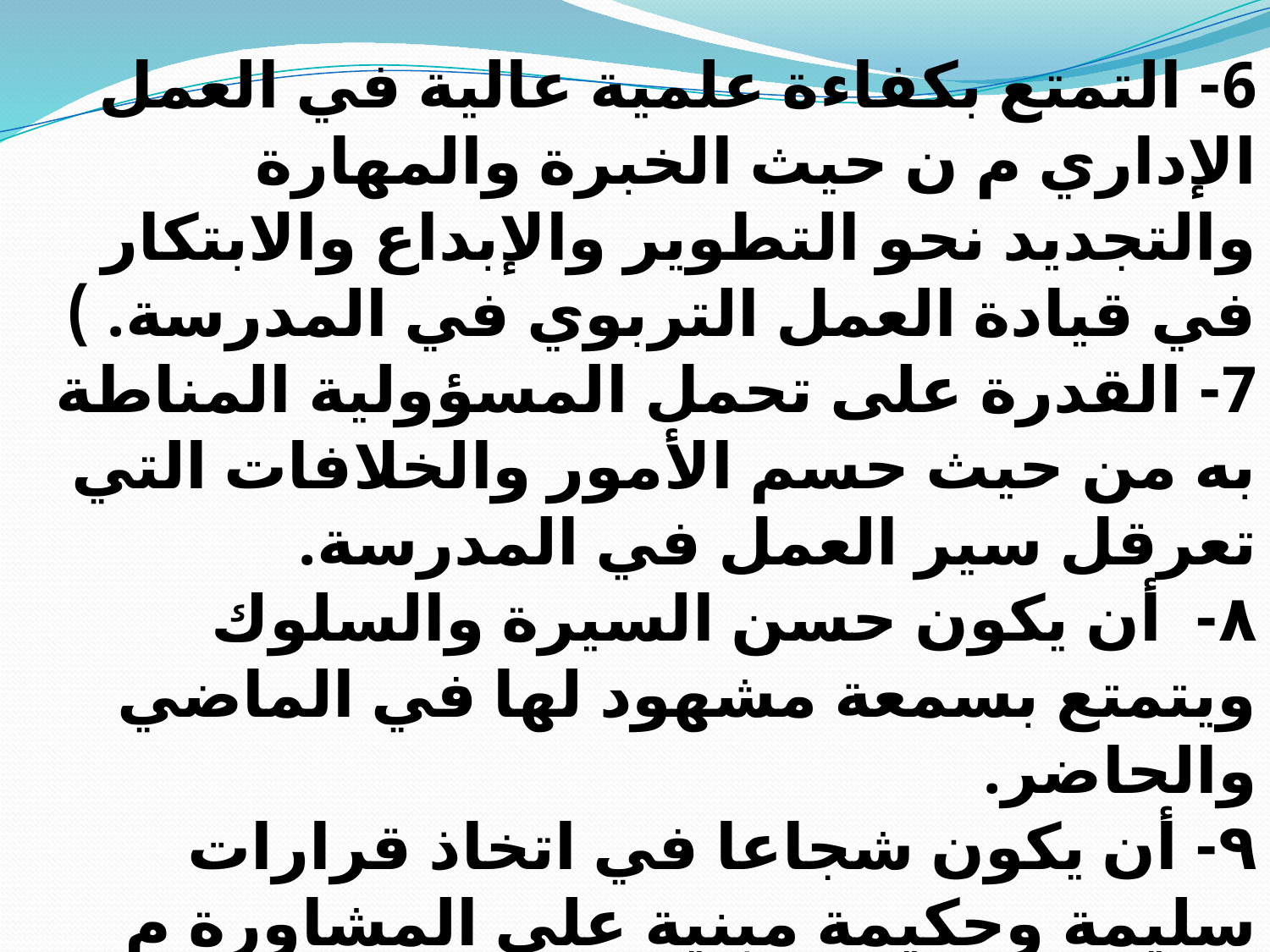

6- التمتع بكفاءة علمية عالية في العمل الإداري م ن حيث الخبرة والمهارة والتجديد نحو التطوير والإبداع والابتكار في قيادة العمل التربوي في المدرسة. )
7- القدرة على تحمل المسؤولية المناطة به من حيث حسم الأمور والخلافات التي تعرقل سير العمل في المدرسة.
۸-  أن يكون حسن السيرة والسلوك ويتمتع بسمعة مشهود لها في الماضي والحاضر.
۹- أن يكون شجاعا في اتخاذ قرارات سليمة وحكيمة مبنية على المشاورة م والمشاركة للآراء ومقترحات العاملين في المدرسة.